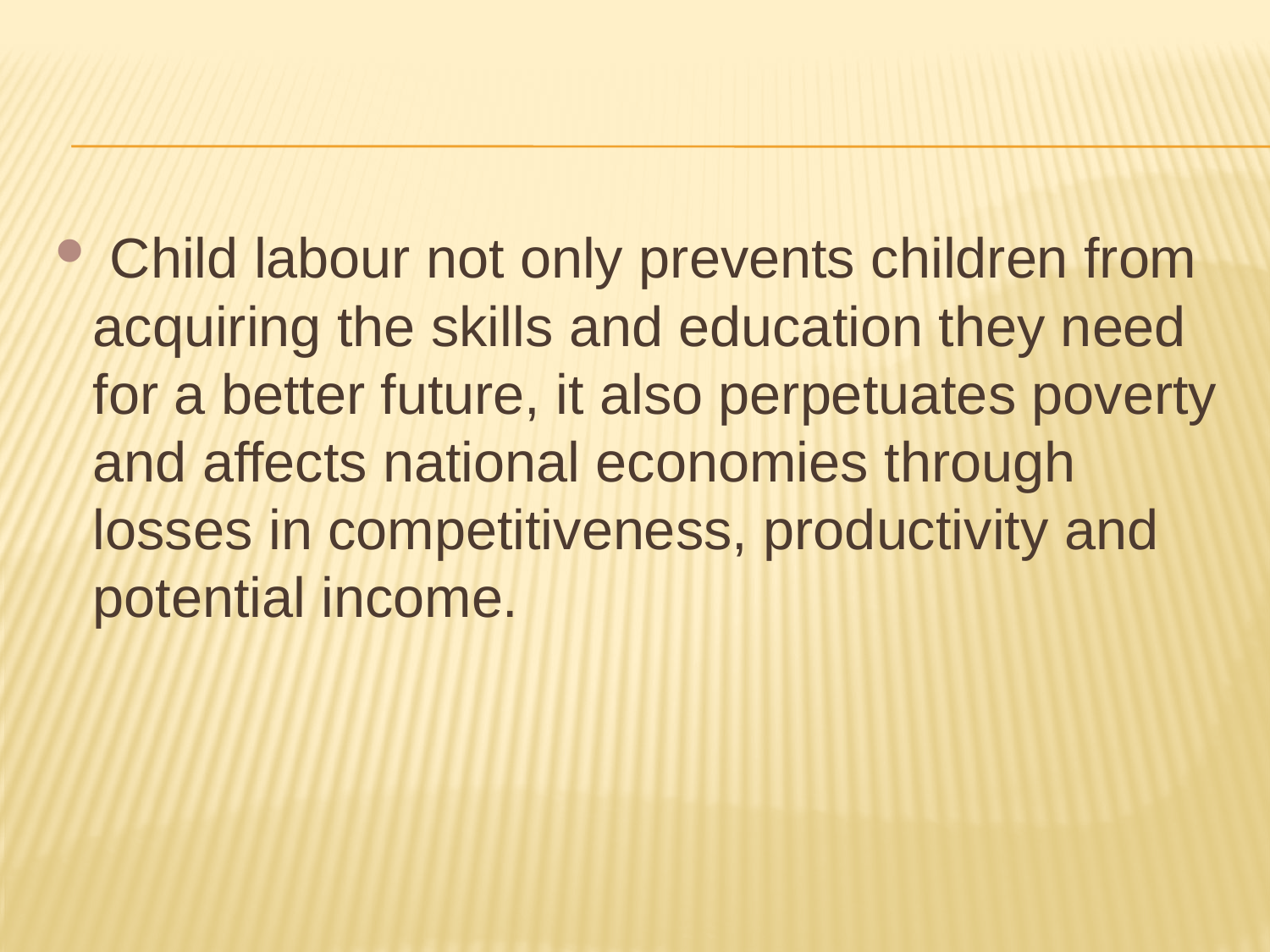

#
 Child labour not only prevents children from acquiring the skills and education they need for a better future, it also perpetuates poverty and affects national economies through losses in competitiveness, productivity and potential income.